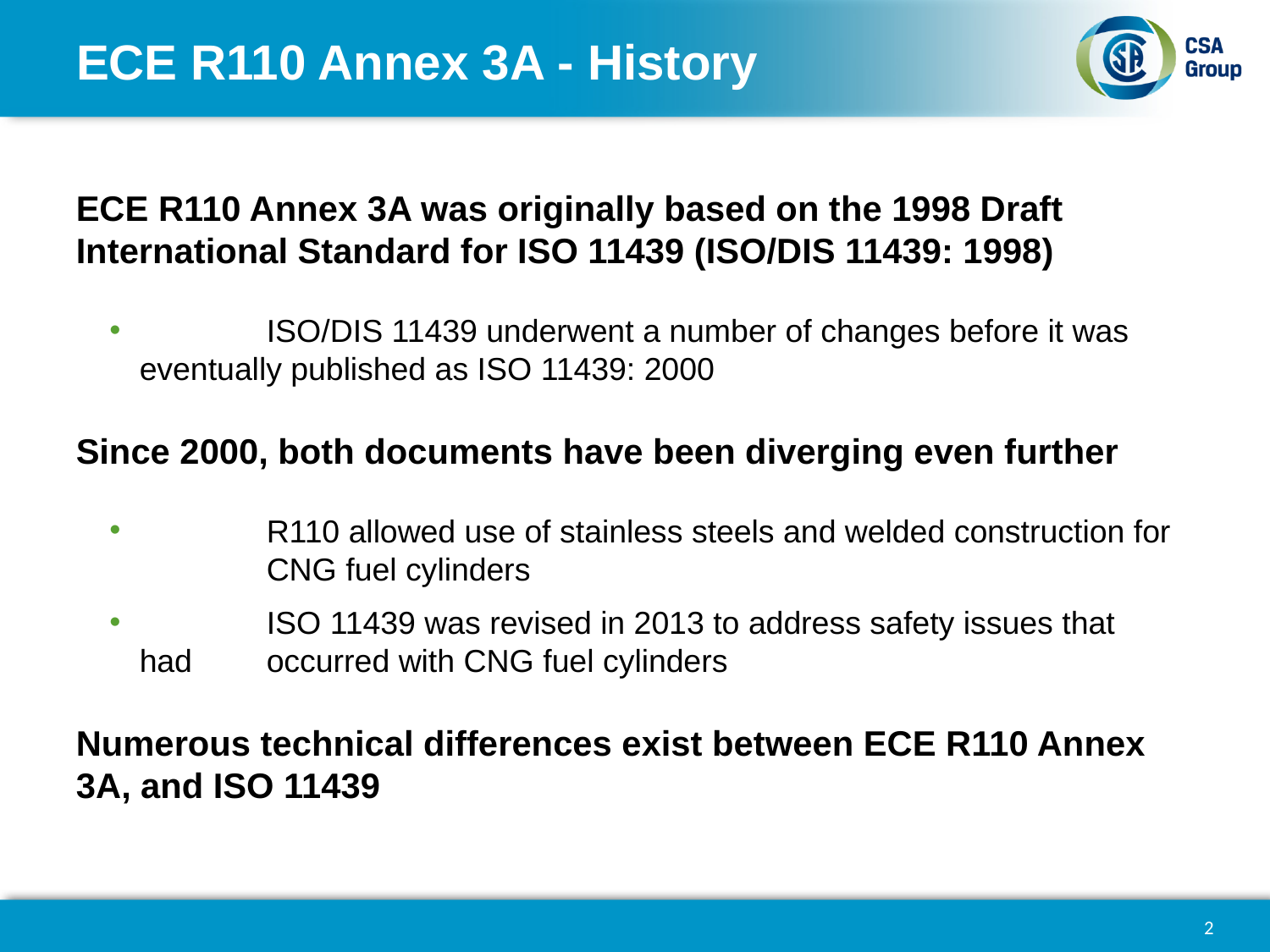

# ECE R110 Annex 3A - History
ECE R110 Annex 3A was originally based on the 1998 Draft International Standard for ISO 11439 (ISO/DIS 11439: 1998)

 	ISO/DIS 11439 underwent a number of changes before it was 	eventually published as ISO 11439: 2000

Since 2000, both documents have been diverging even further

 	R110 allowed use of stainless steels and welded construction for 	CNG fuel cylinders
 	ISO 11439 was revised in 2013 to address safety issues that had 	occurred with CNG fuel cylinders

Numerous technical differences exist between ECE R110 Annex 3A, and ISO 11439

2